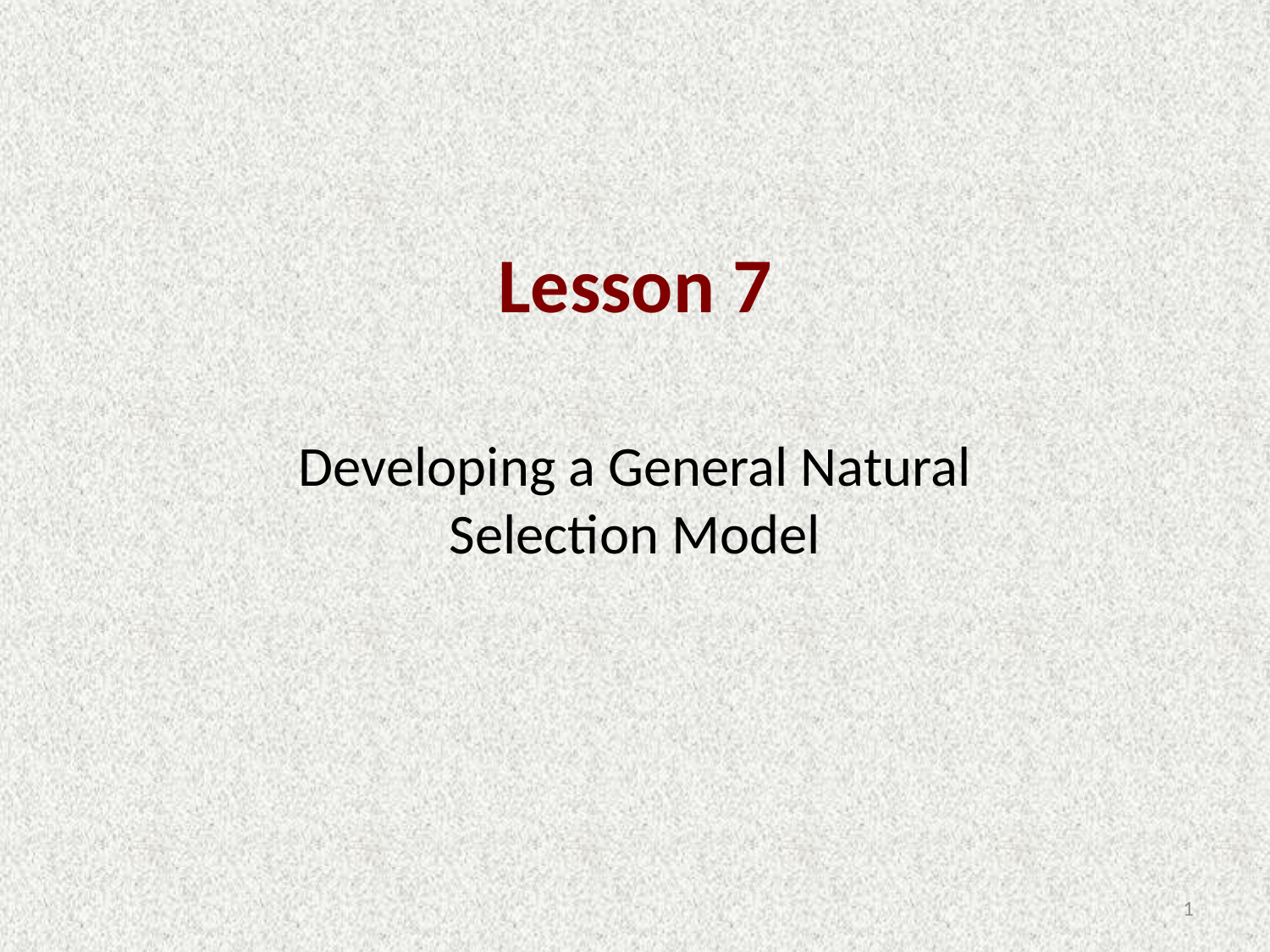

# Lesson 7
Developing a General Natural Selection Model
1